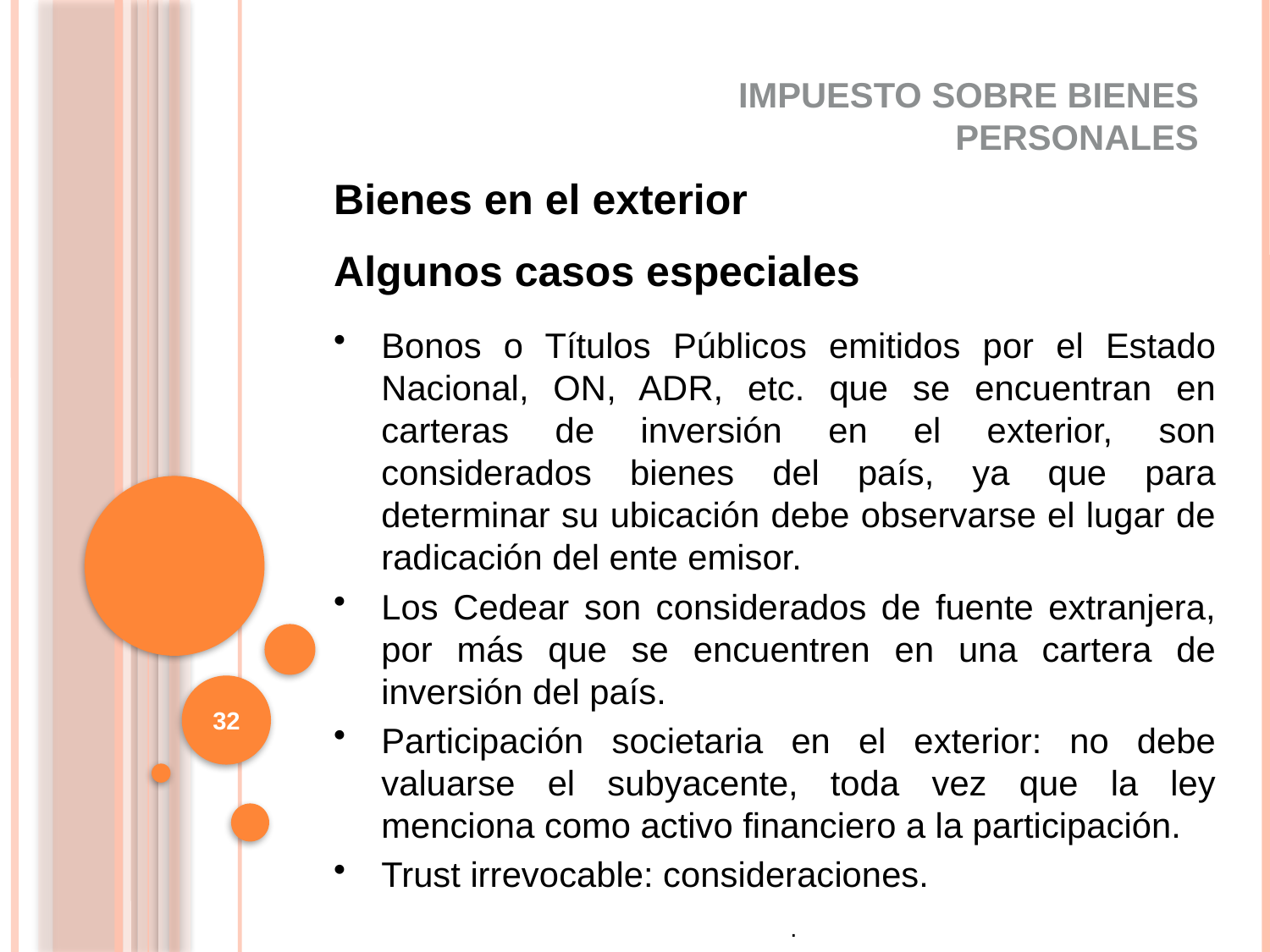

IMPUESTO SOBRE BIENES PERSONALES
Bienes en el exterior
Algunos casos especiales
Bonos o Títulos Públicos emitidos por el Estado Nacional, ON, ADR, etc. que se encuentran en carteras de inversión en el exterior, son considerados bienes del país, ya que para determinar su ubicación debe observarse el lugar de radicación del ente emisor.
Los Cedear son considerados de fuente extranjera, por más que se encuentren en una cartera de inversión del país.
Participación societaria en el exterior: no debe valuarse el subyacente, toda vez que la ley menciona como activo financiero a la participación.
Trust irrevocable: consideraciones.
32
.